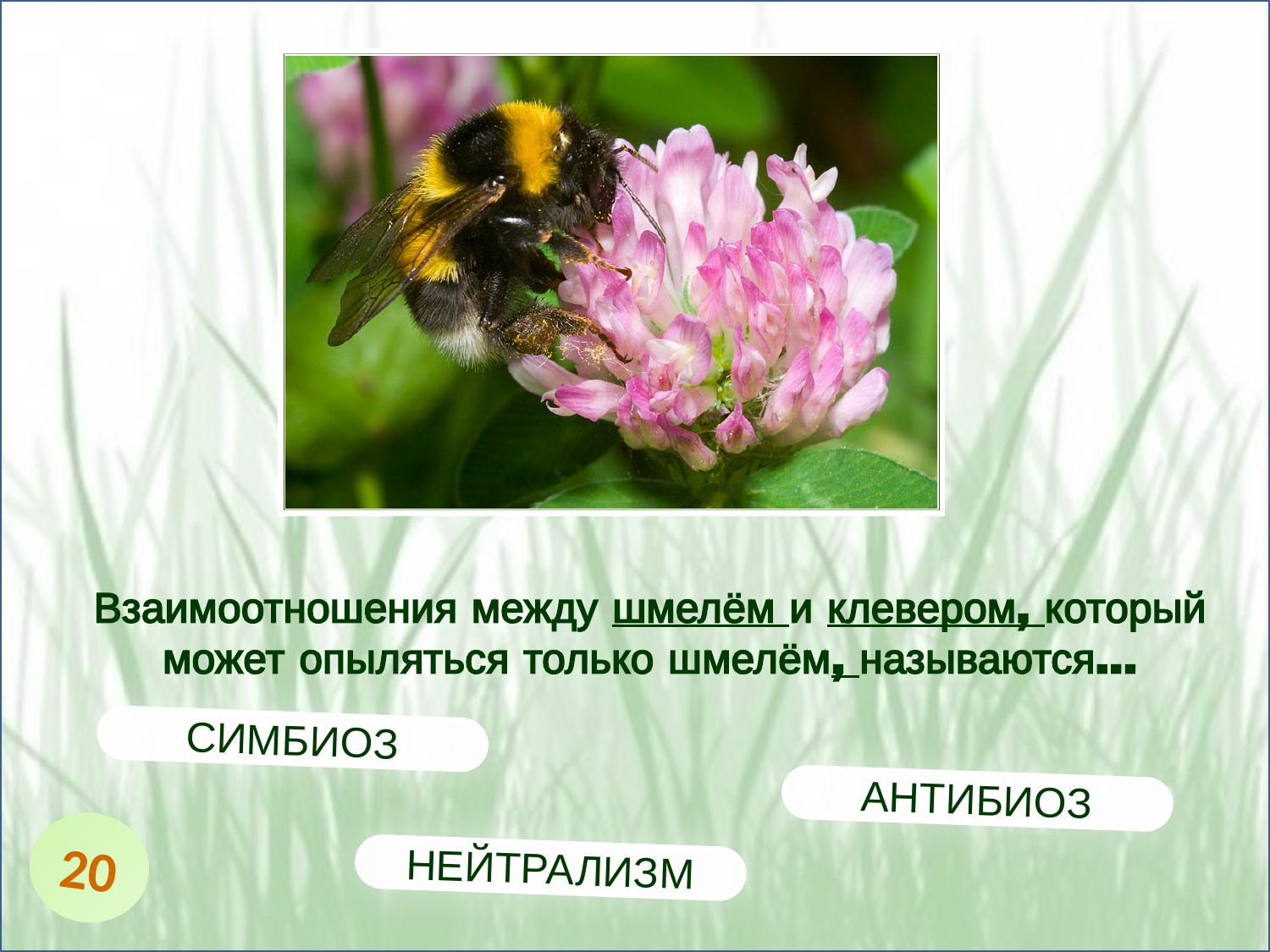

Взаимоотношения между шмелём и клевером, который может опыляться только шмелём, называются…
СИМБИОЗ
АНТИБИОЗ
20
НЕЙТРАЛИЗМ